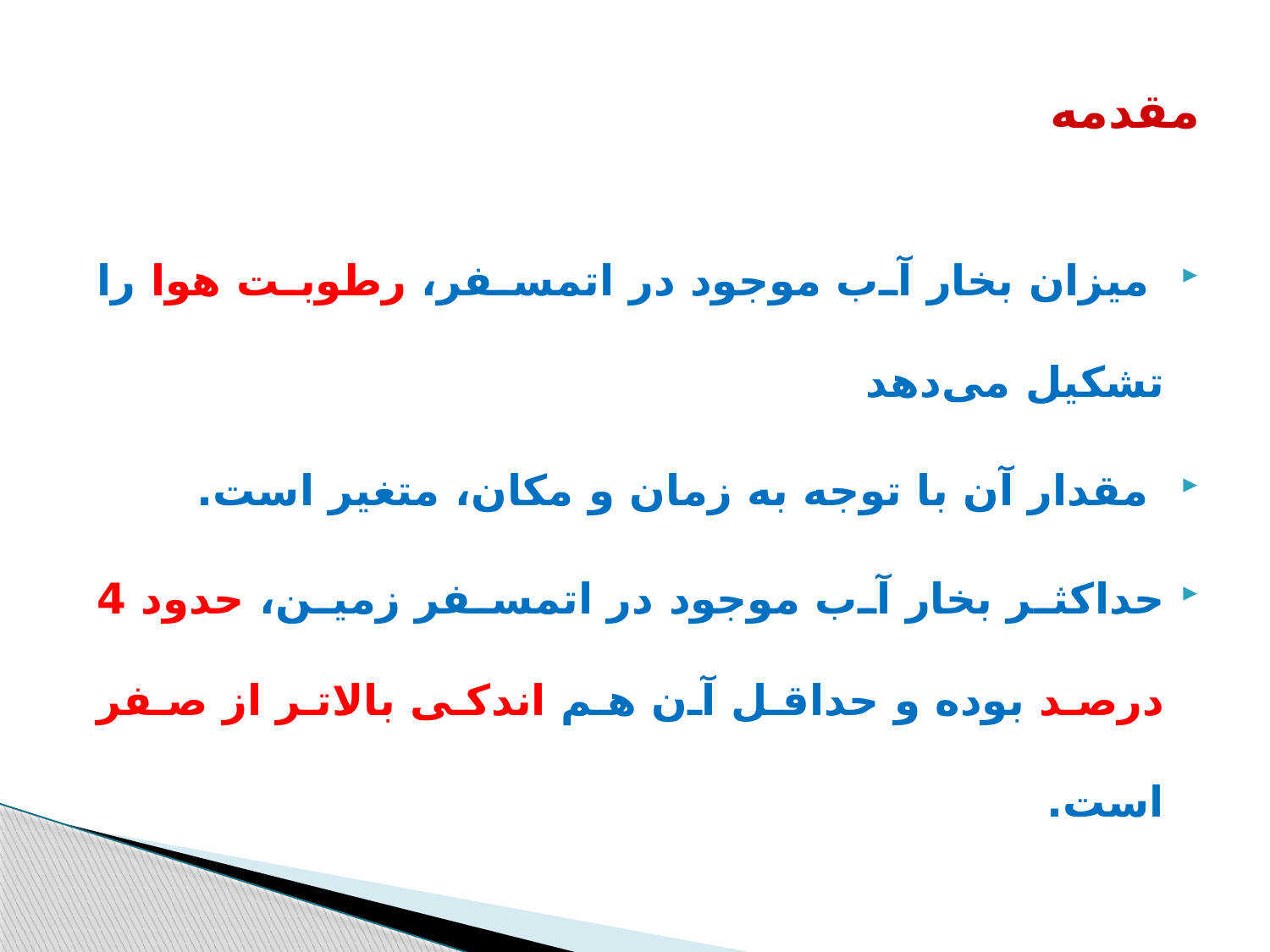

مقدمه

 میزان بخار آب موجود در اتمسفر، رطوبت هوا را تشكیل می‌دهد
 مقدار آن با توجه به زمان و مكان، متغیر است.
حداكثر بخار آب موجود در اتمسفر زمین، حدود 4 درصد بوده و حداقل آن هم اندكی بالاتر از صفر است.